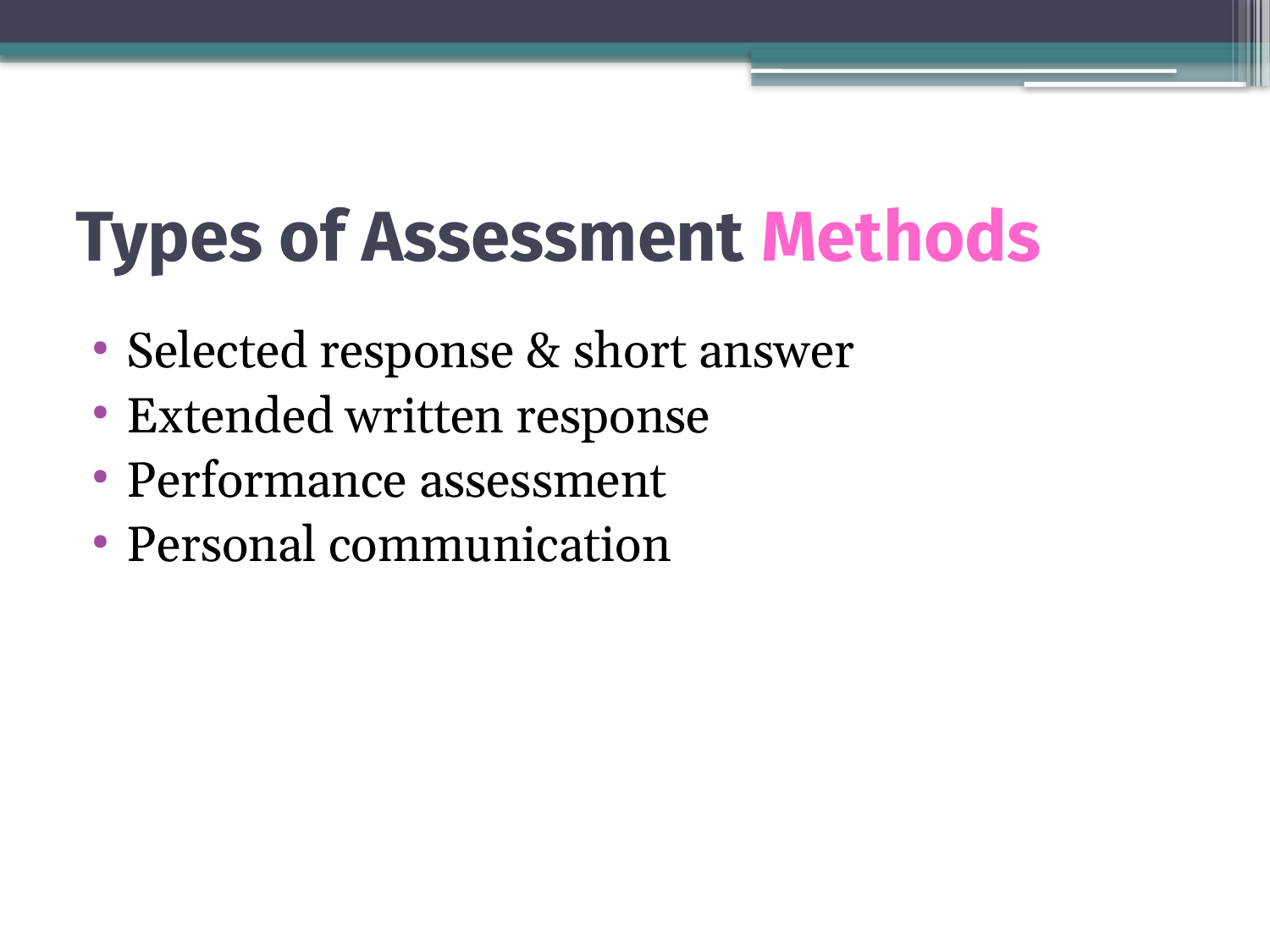

# Types of Assessment Methods
Selected response & short answer
Extended written response
Performance assessment
Personal communication